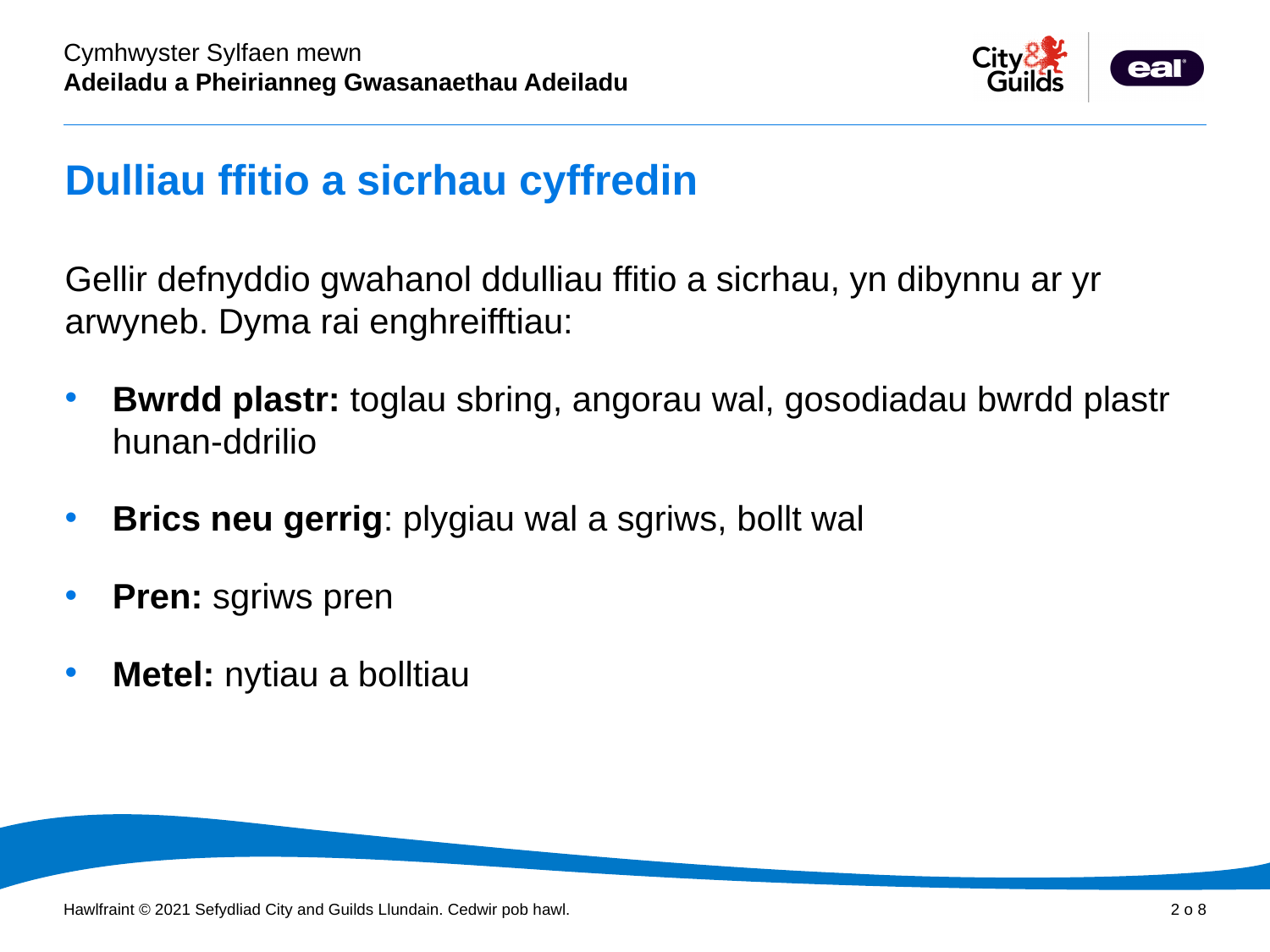

# Dulliau ffitio a sicrhau cyffredin
Gellir defnyddio gwahanol ddulliau ffitio a sicrhau, yn dibynnu ar yr arwyneb. Dyma rai enghreifftiau:
Bwrdd plastr: toglau sbring, angorau wal, gosodiadau bwrdd plastr hunan-ddrilio
Brics neu gerrig: plygiau wal a sgriws, bollt wal
Pren: sgriws pren
Metel: nytiau a bolltiau